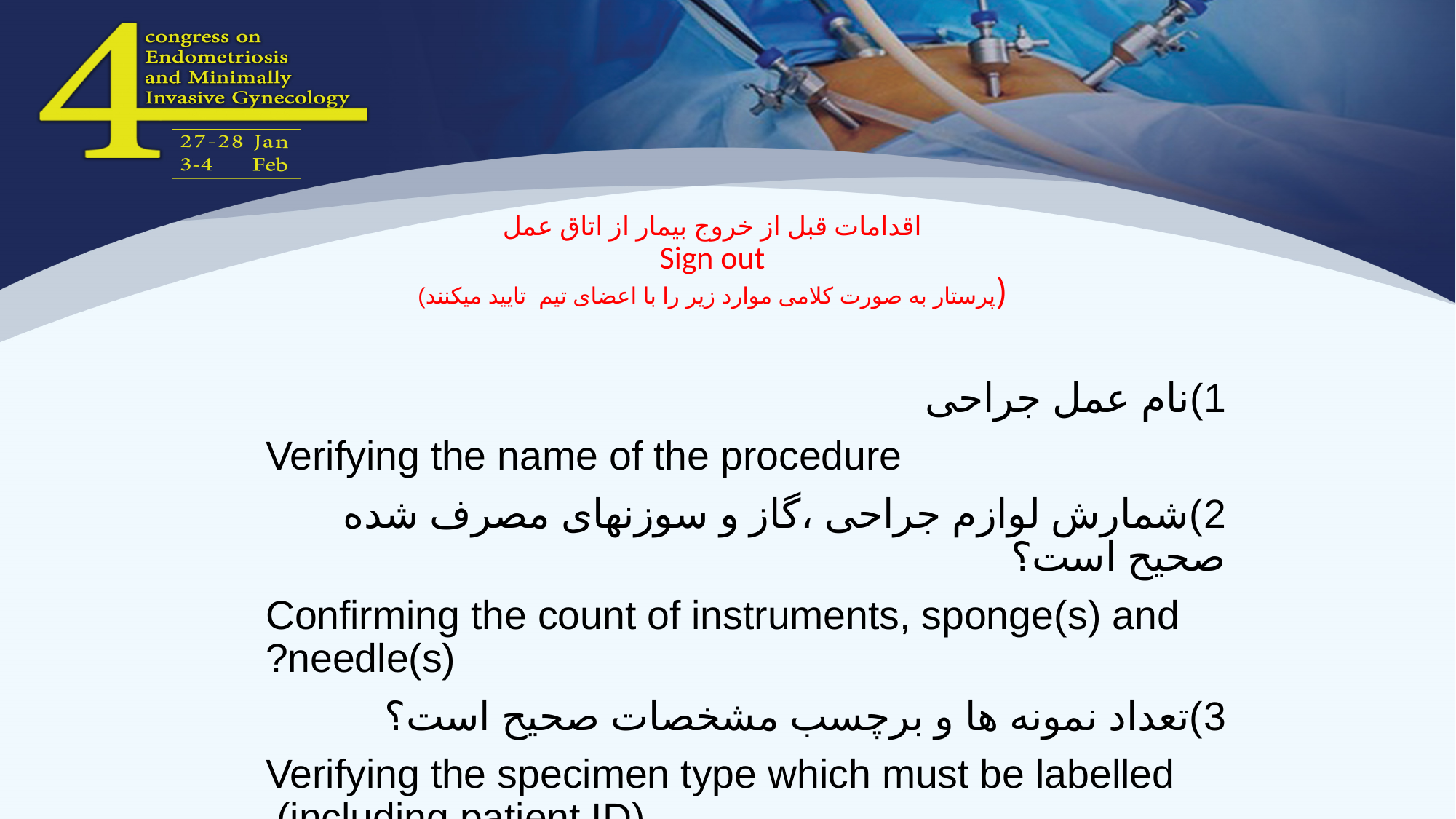

# اقدامات قبل از خروج بیمار از اتاق عمل Sign out (پرستار به صورت کلامی موارد زیر را با اعضای تیم  تایید میکنند)

1)نام عمل جراحی
Verifying the name of the procedure
2)شمارش لوازم جراحی ،گاز و سوزنهای مصرف شده صحیح است؟
Confirming the count of instruments, sponge(s) and needle(s)?
3)تعداد نمونه ها و برچسب مشخصات صحیح است؟
Verifying the specimen type which must be labelled (including patient ID).